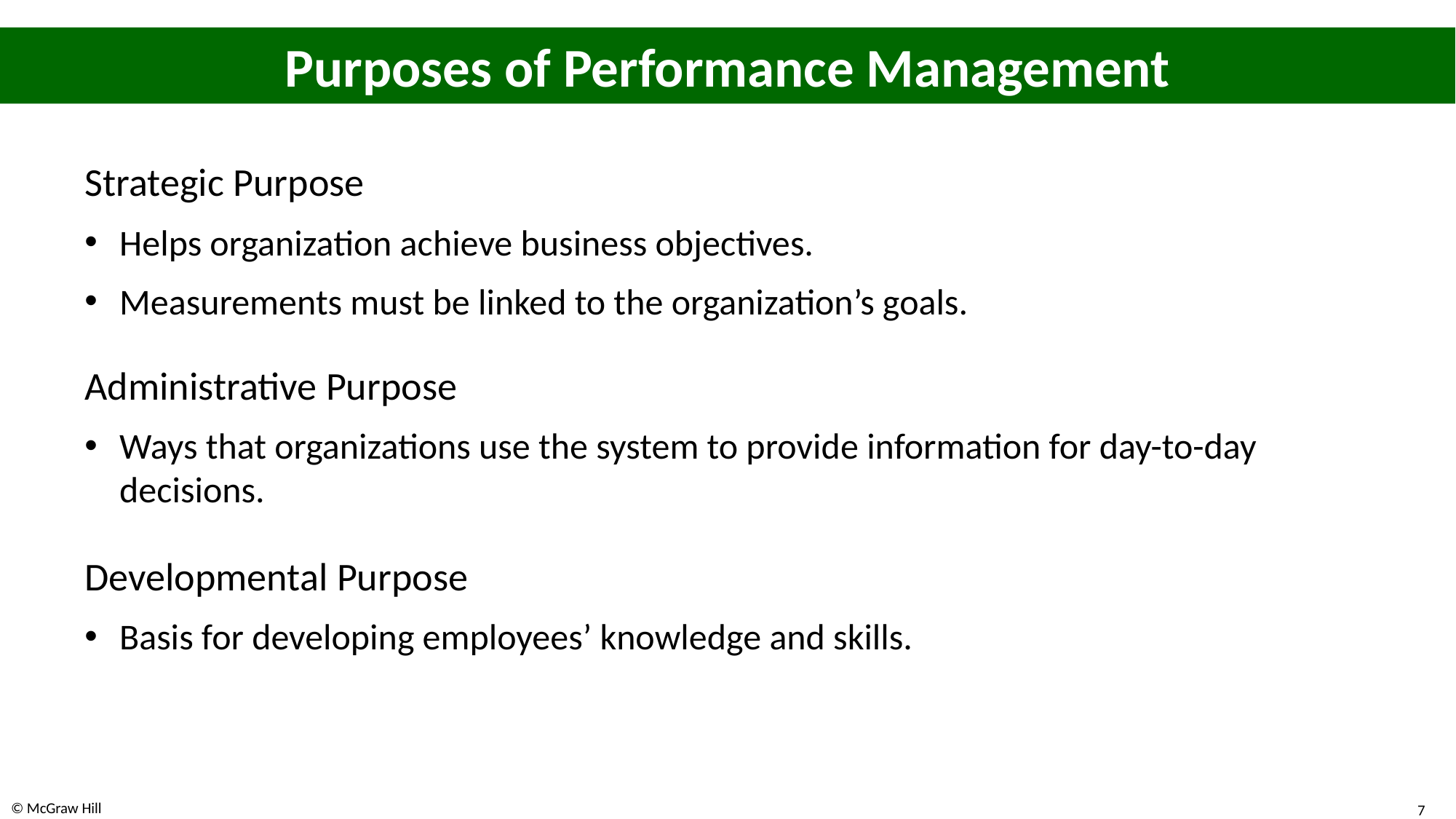

# Purposes of Performance Management
Strategic Purpose
Helps organization achieve business objectives.
Measurements must be linked to the organization’s goals.
Administrative Purpose
Ways that organizations use the system to provide information for day-to-day decisions.
Developmental Purpose
Basis for developing employees’ knowledge and skills.